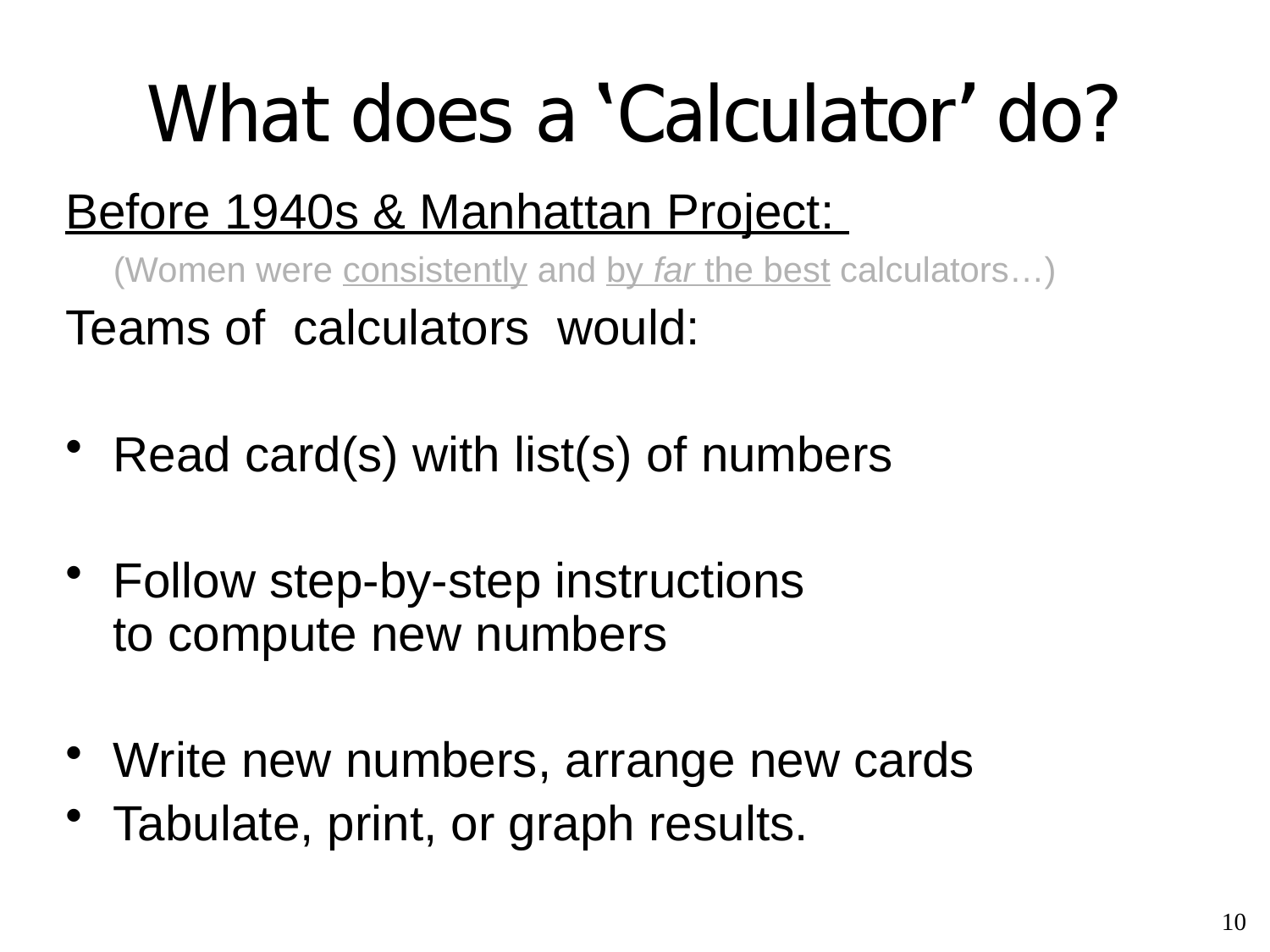

# What does a ‘Calculator’ do?
Before 1940s & Manhattan Project:
(Women were consistently and by far the best calculators…)
Teams of  calculators  would:

Read card(s) with list(s) of numbers

Follow step-by-step instructions
to compute new numbers

Write new numbers, arrange new cards
Tabulate, print, or graph results.
10